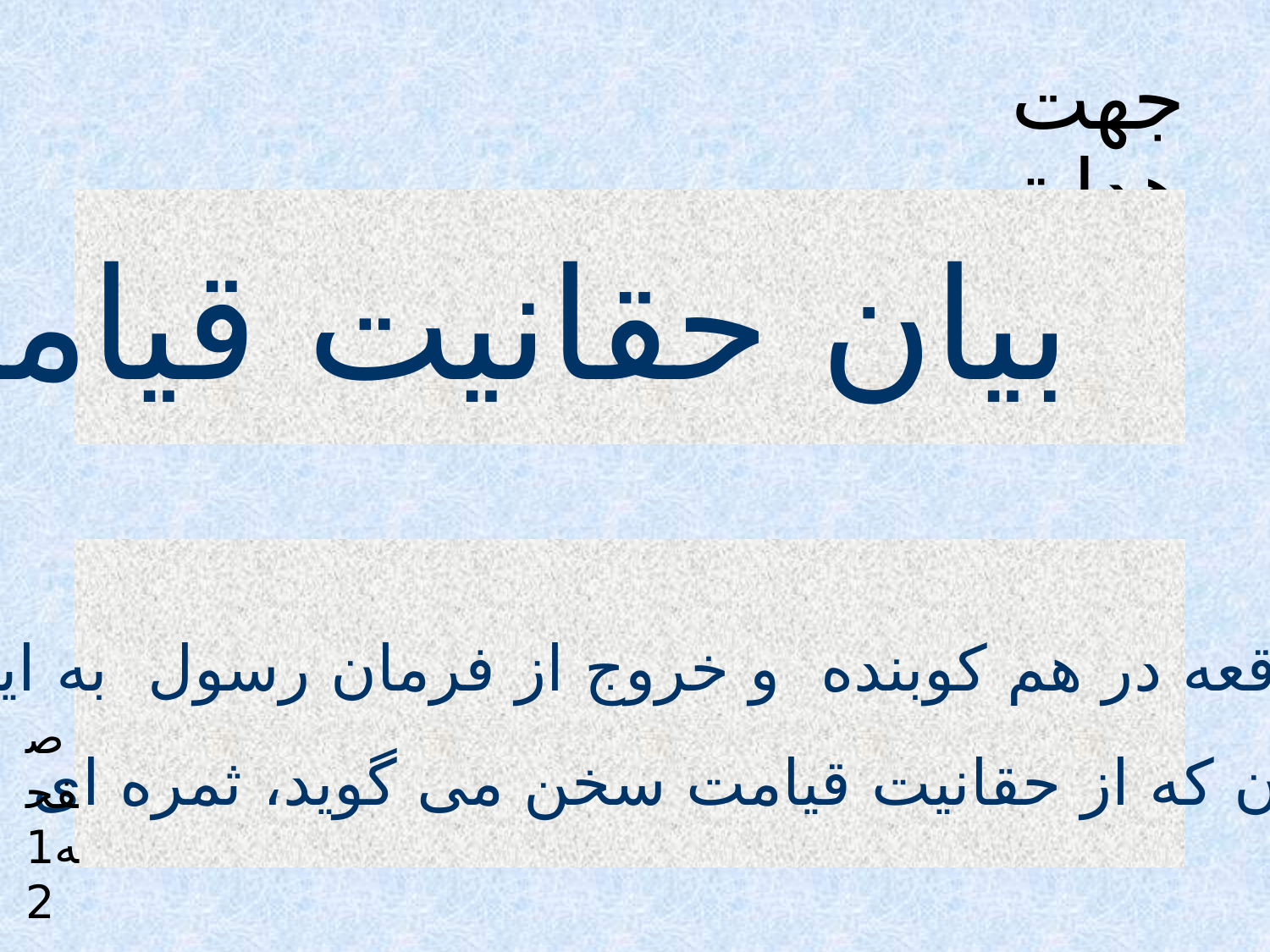

جهت  هدایتی   سوره
  بیان حقانیت قیامت در مقابله با مکذبان آن
   قیامت حق است .تکذیب این واقعه در هم کوبنده  و خروج از فرمان رسول  به ایمان  و انفاق   با   تکیه بر   ثروت
  و قدرت و متهم سازی قرآن که از حقانیت قیامت سخن می گوید، ثمره ای   جز عذاب  و حسرت  ندارد.
صفحه12